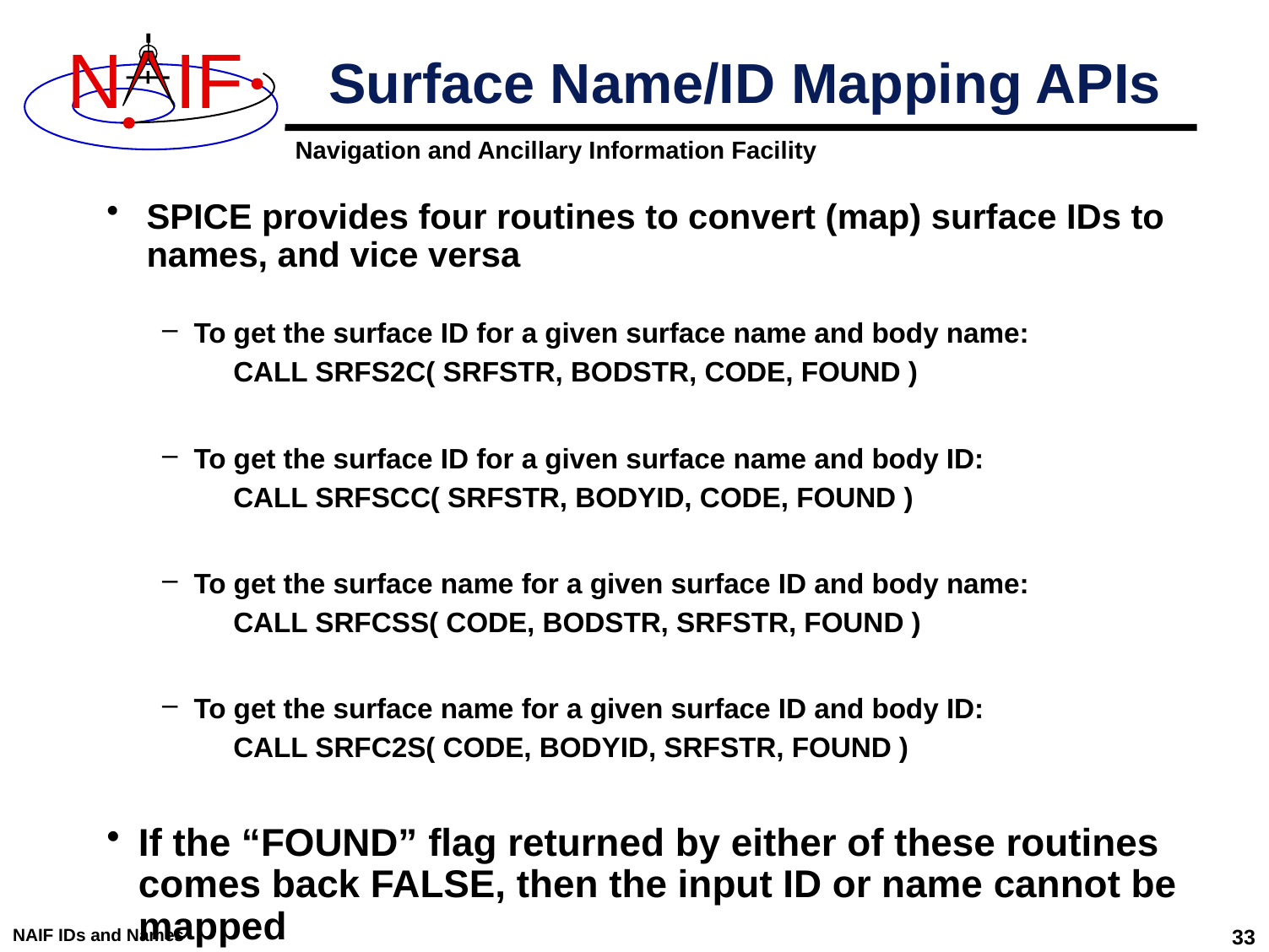

# Surface Name/ID Mapping APIs
SPICE provides four routines to convert (map) surface IDs to names, and vice versa

To get the surface ID for a given surface name and body name:
   CALL SRFS2C( SRFSTR, BODSTR, CODE, FOUND )

To get the surface ID for a given surface name and body ID:
   CALL SRFSCC( SRFSTR, BODYID, CODE, FOUND )

To get the surface name for a given surface ID and body name:
   CALL SRFCSS( CODE, BODSTR, SRFSTR, FOUND )

To get the surface name for a given surface ID and body ID:
   CALL SRFC2S( CODE, BODYID, SRFSTR, FOUND )

If the “FOUND” flag returned by either of these routines comes back FALSE, then the input ID or name cannot be mapped
NAIF IDs and Names
33